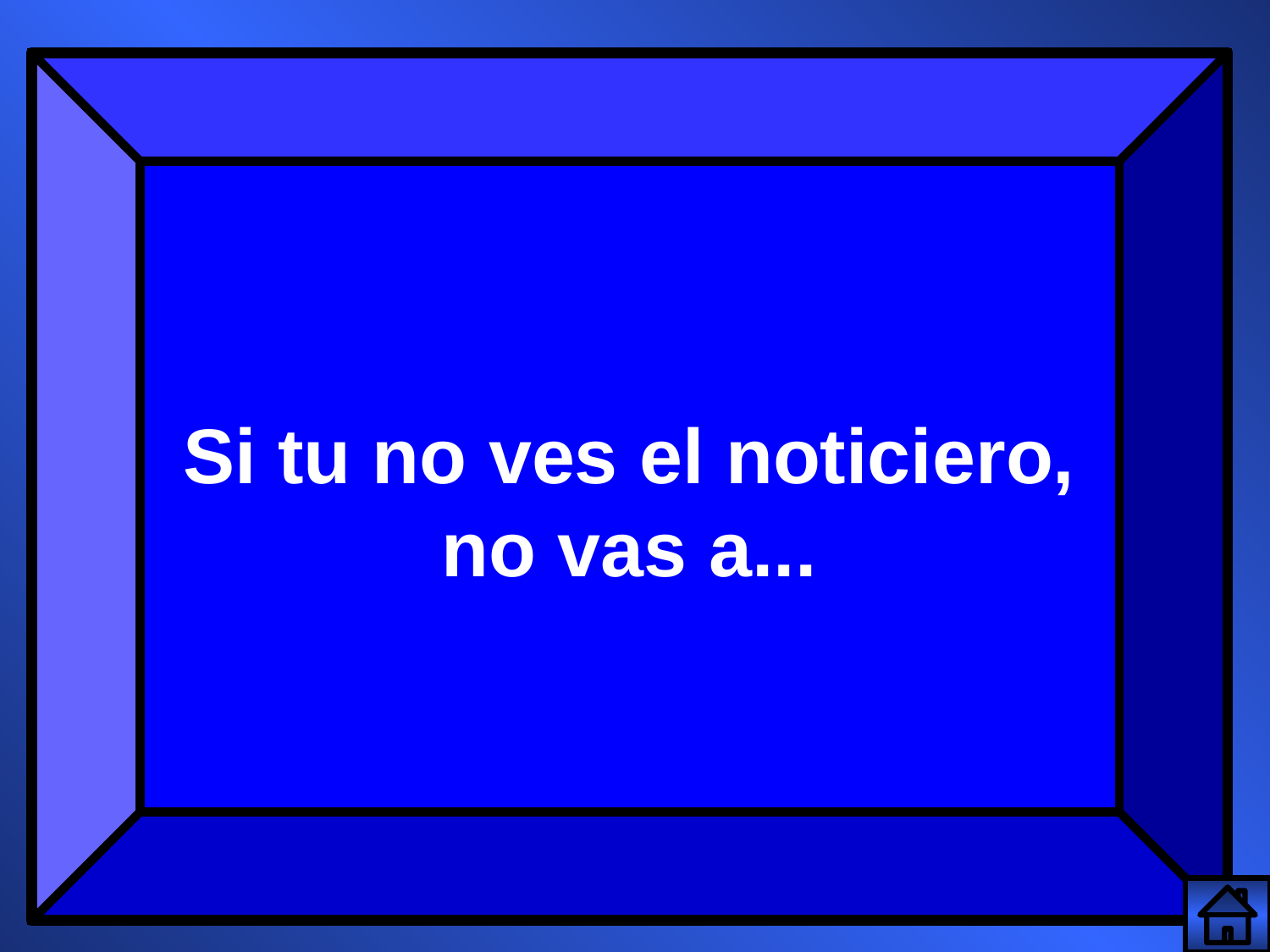

Si tu no ves el noticiero,
no vas a...